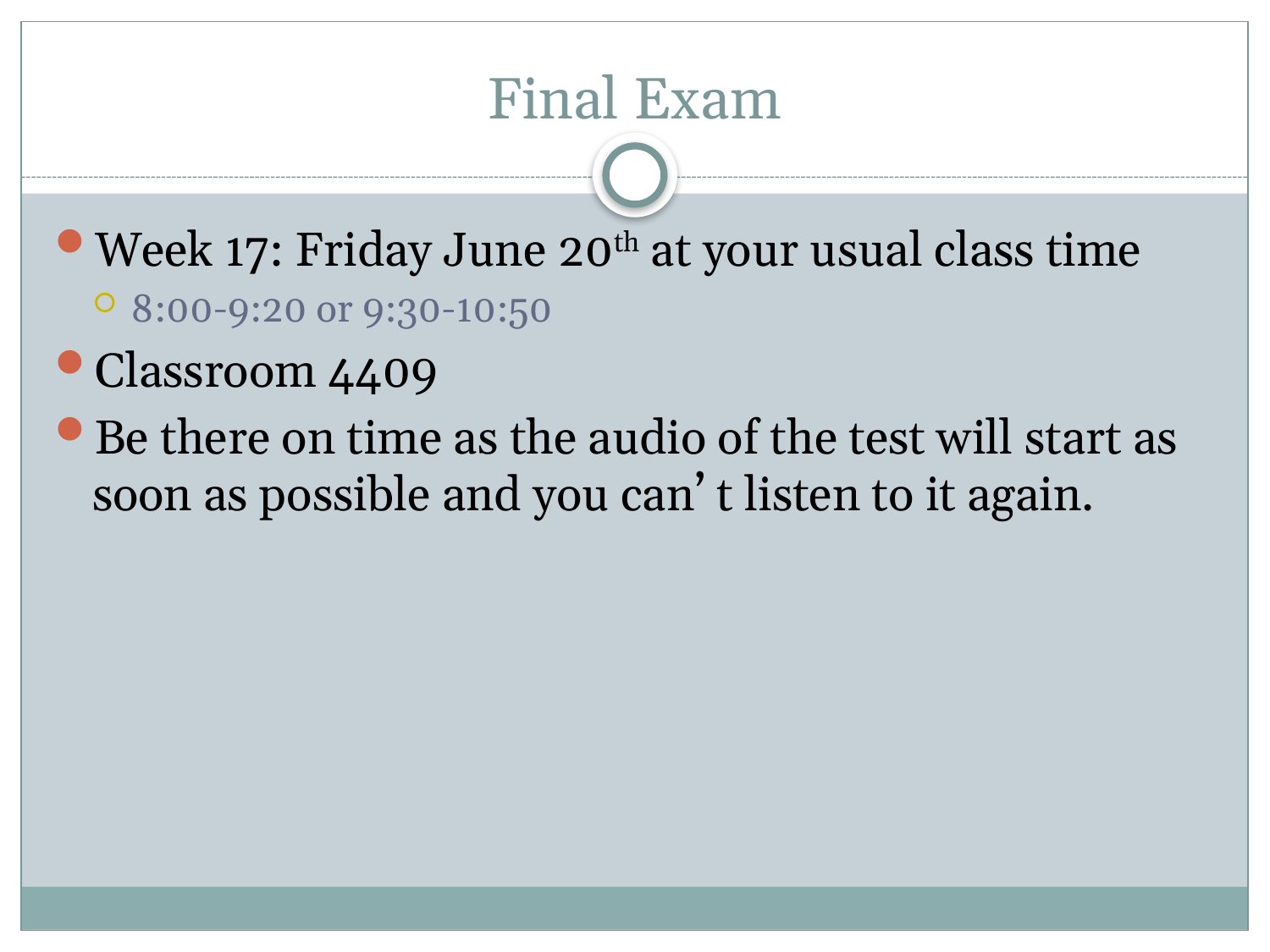

# Final Exam
Week 17: Friday June 20th at your usual class time
8:00-9:20 or 9:30-10:50
Classroom 4409
Be there on time as the audio of the test will start as soon as possible and you can’ t listen to it again.